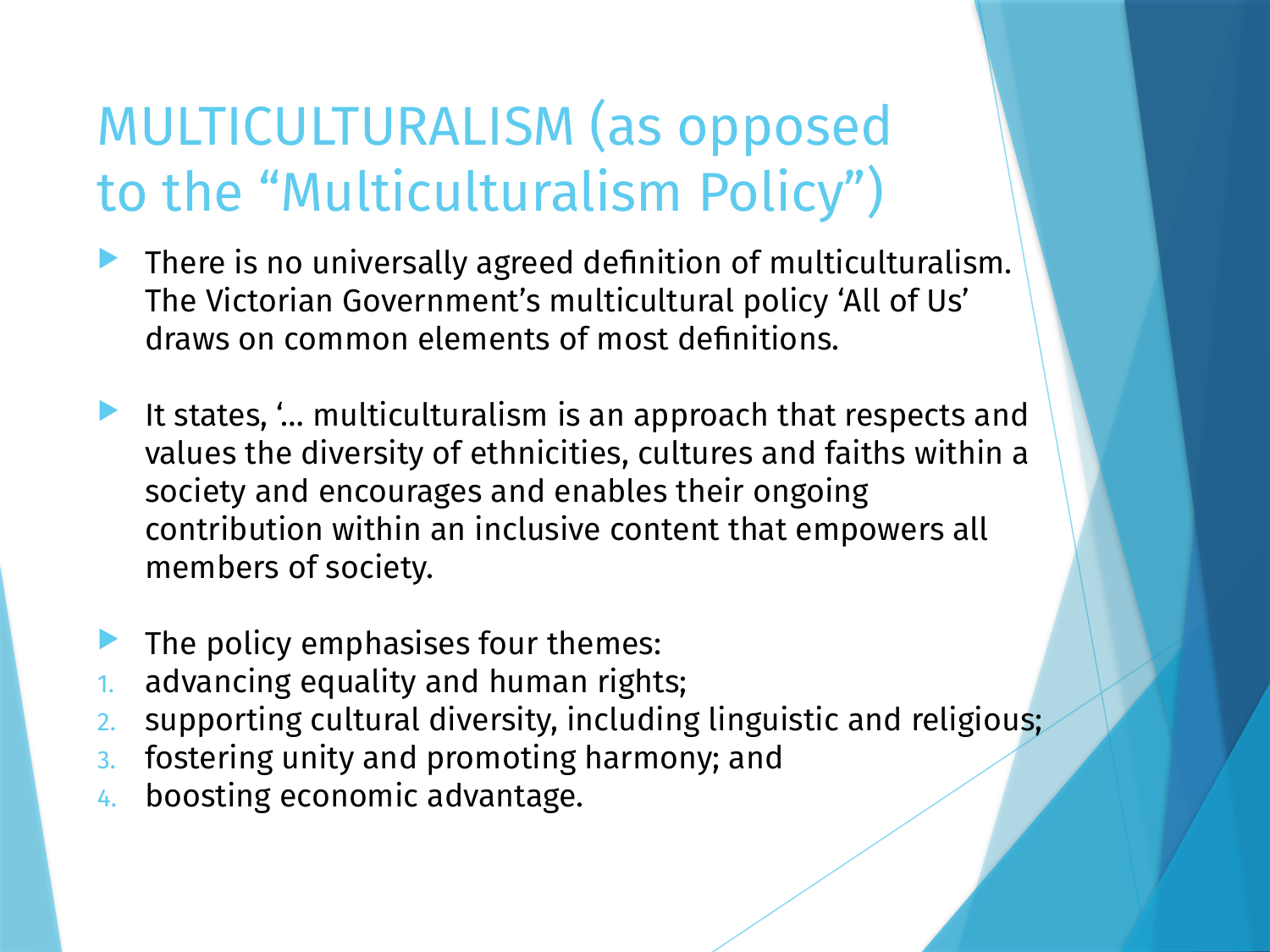

# MULTICULTURALISM (as opposed to the “Multiculturalism Policy”)
There is no universally agreed definition of multiculturalism. The Victorian Government’s multicultural policy ‘All of Us’ draws on common elements of most definitions.

It states, ‘… multiculturalism is an approach that respects and values the diversity of ethnicities, cultures and faiths within a society and encourages and enables their ongoing contribution within an inclusive content that empowers all members of society.

The policy emphasises four themes:
advancing equality and human rights;
supporting cultural diversity, including linguistic and religious;
fostering unity and promoting harmony; and
boosting economic advantage.